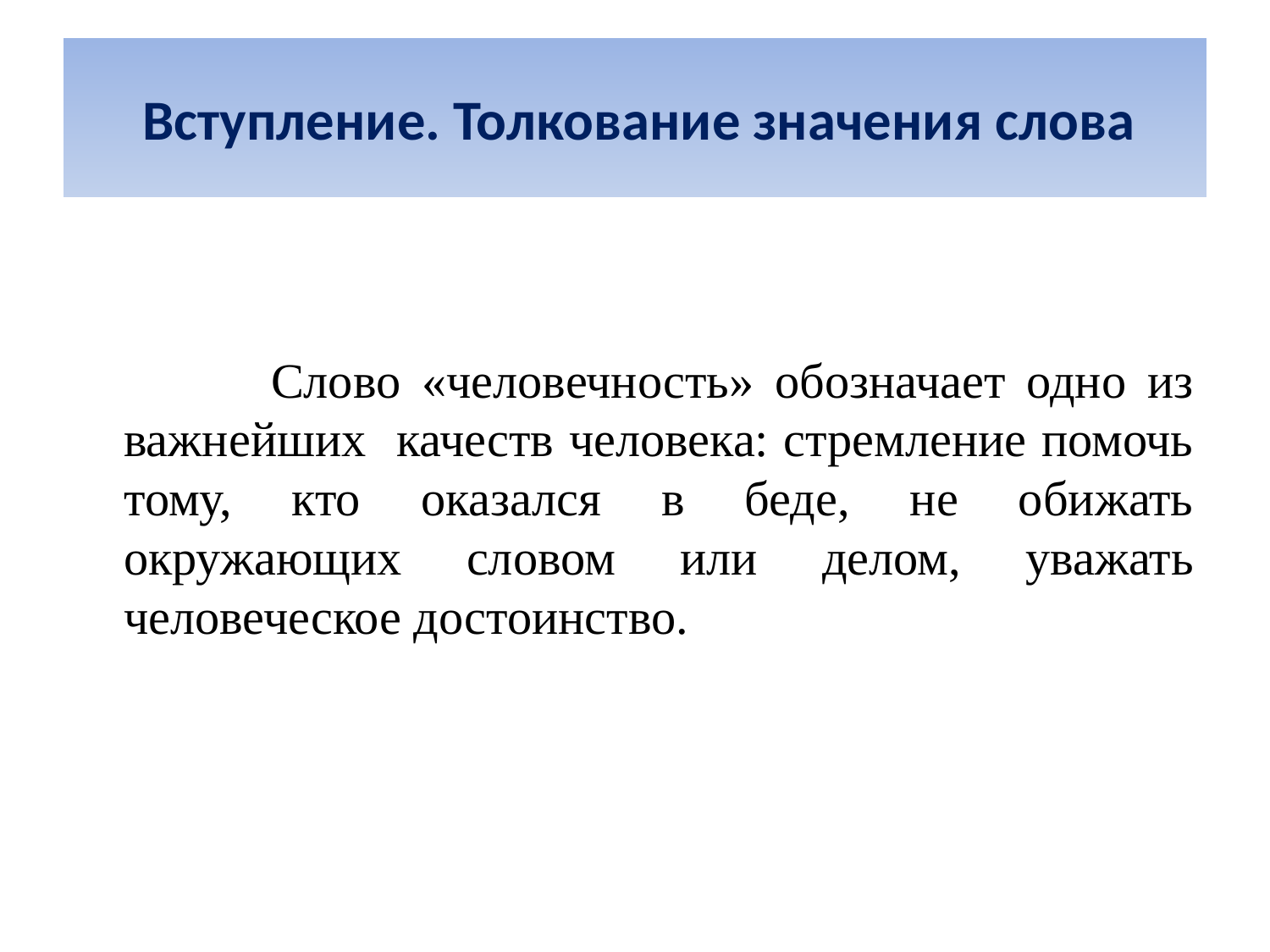

# Вступление. Толкование значения слова

          Слово «человечность» обозначает одно из важнейших  качеств человека: стремление помочь тому, кто оказался в беде, не обижать окружающих словом или делом, уважать человеческое достоинство.